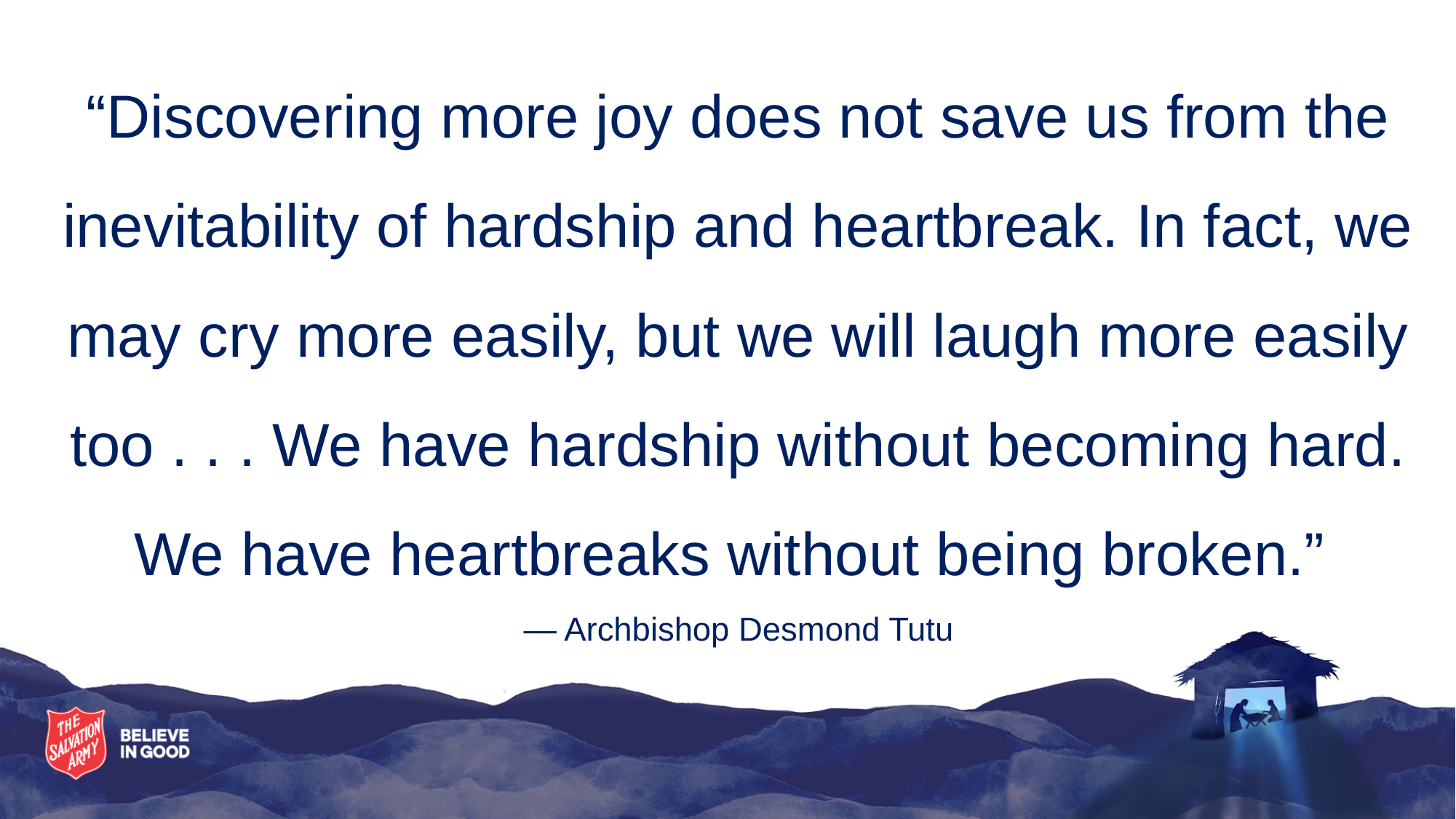

# “Discovering more joy does not save us from the inevitability of hardship and heartbreak. In fact, we may cry more easily, but we will laugh more easily too . . . We have hardship without becoming hard. We have heartbreaks without being broken.” — Archbishop Desmond Tutu